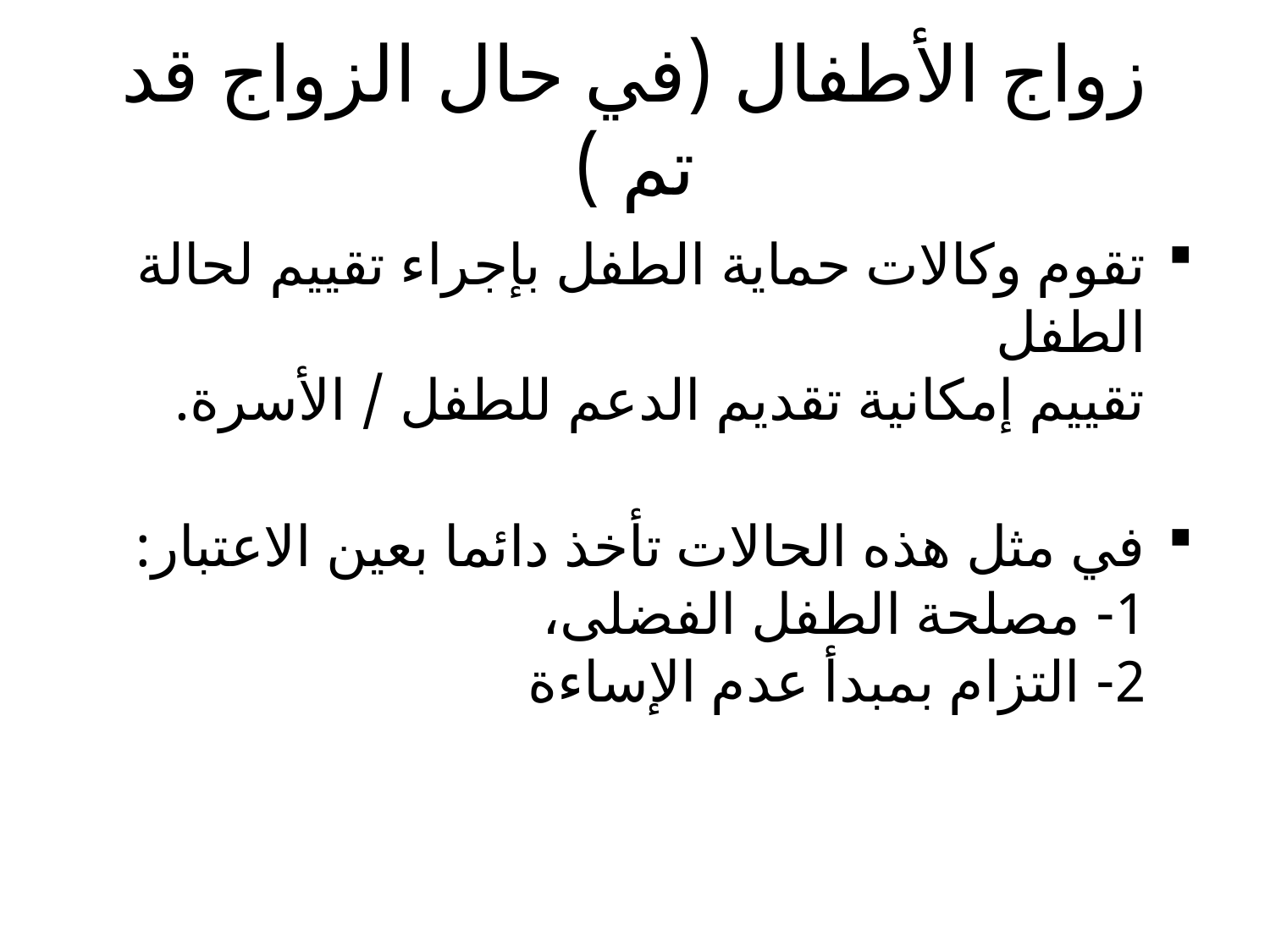

# زواج الأطفال (في حال الزواج قد تم )
تقوم وكالات حماية الطفل بإجراء تقييم لحالة الطفل
تقييم إمكانية تقديم الدعم للطفل / الأسرة.
في مثل هذه الحالات تأخذ دائما بعين الاعتبار:
1- مصلحة الطفل الفضلى،
2- التزام بمبدأ عدم الإساءة